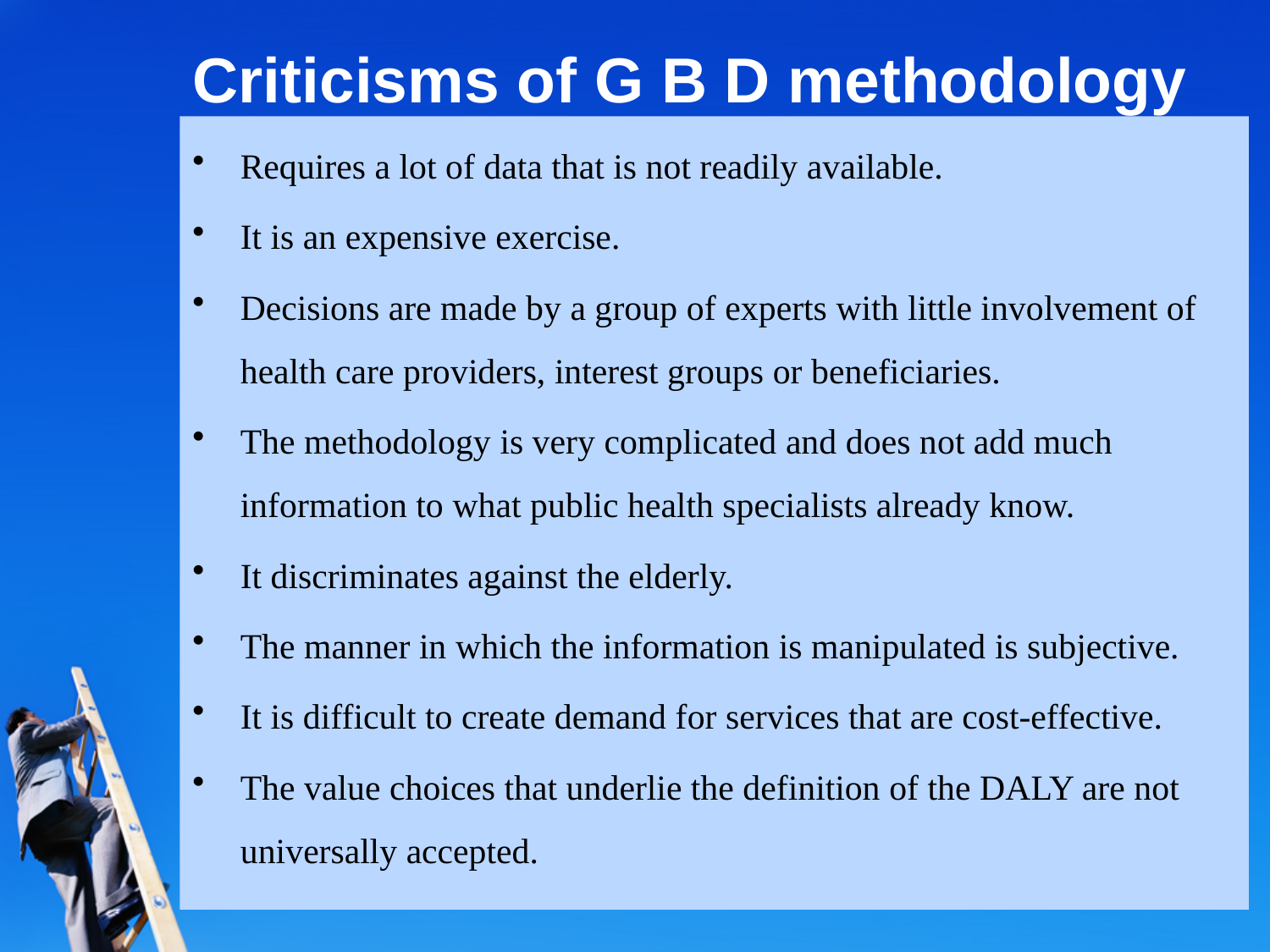

# Criticisms of G B D methodology
Requires a lot of data that is not readily available.
It is an expensive exercise.
Decisions are made by a group of experts with little involvement of health care providers, interest groups or beneficiaries.
The methodology is very complicated and does not add much information to what public health specialists already know.
It discriminates against the elderly.
The manner in which the information is manipulated is subjective.
It is difficult to create demand for services that are cost-effective.
The value choices that underlie the definition of the DALY are not universally accepted.